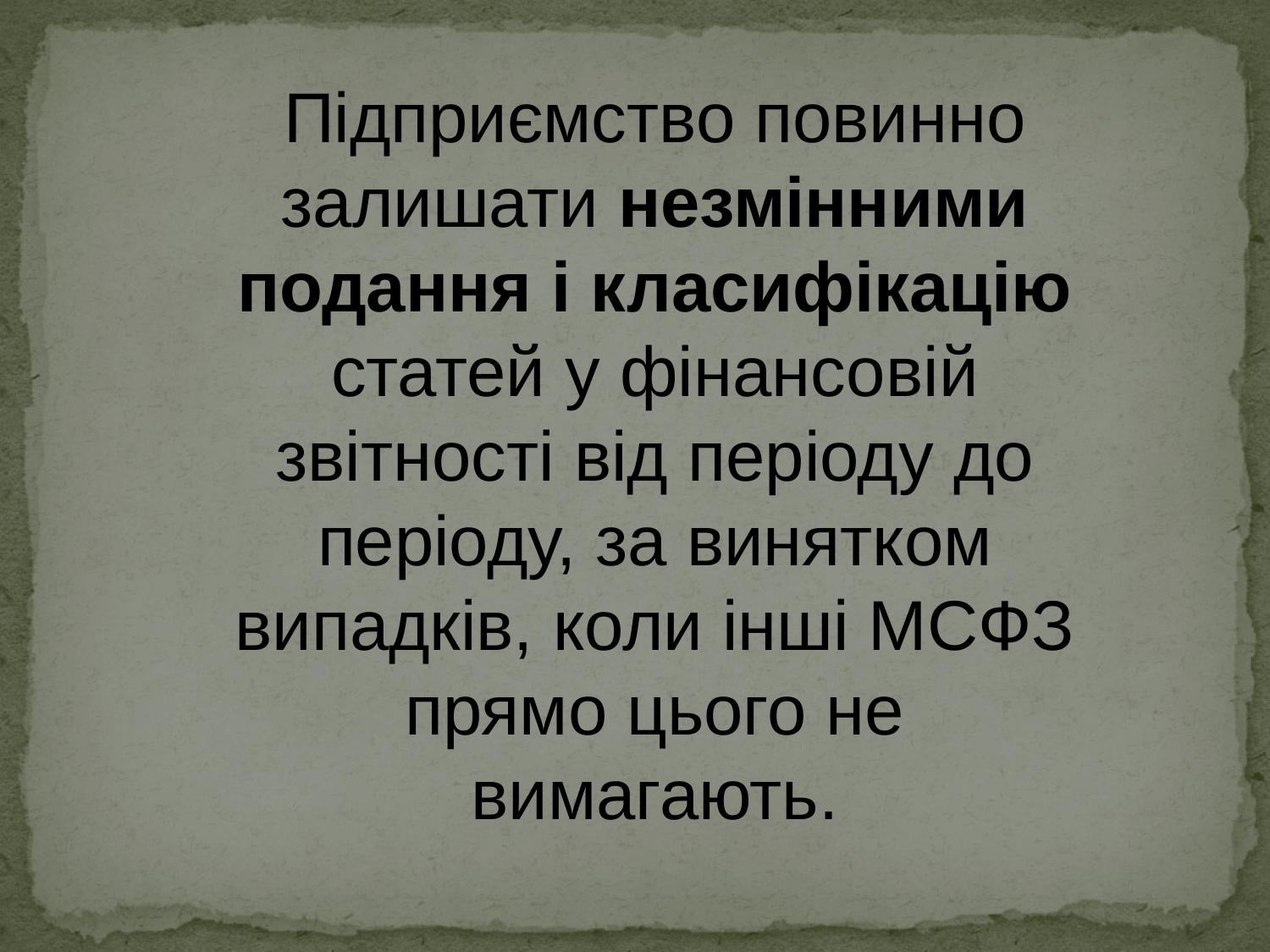

Підприємство повинно залишати незмінними подання і класифікацію статей у фінансовій звітності від періоду до періоду, за винятком випадків, коли інші МСФЗ прямо цього не вимагають.